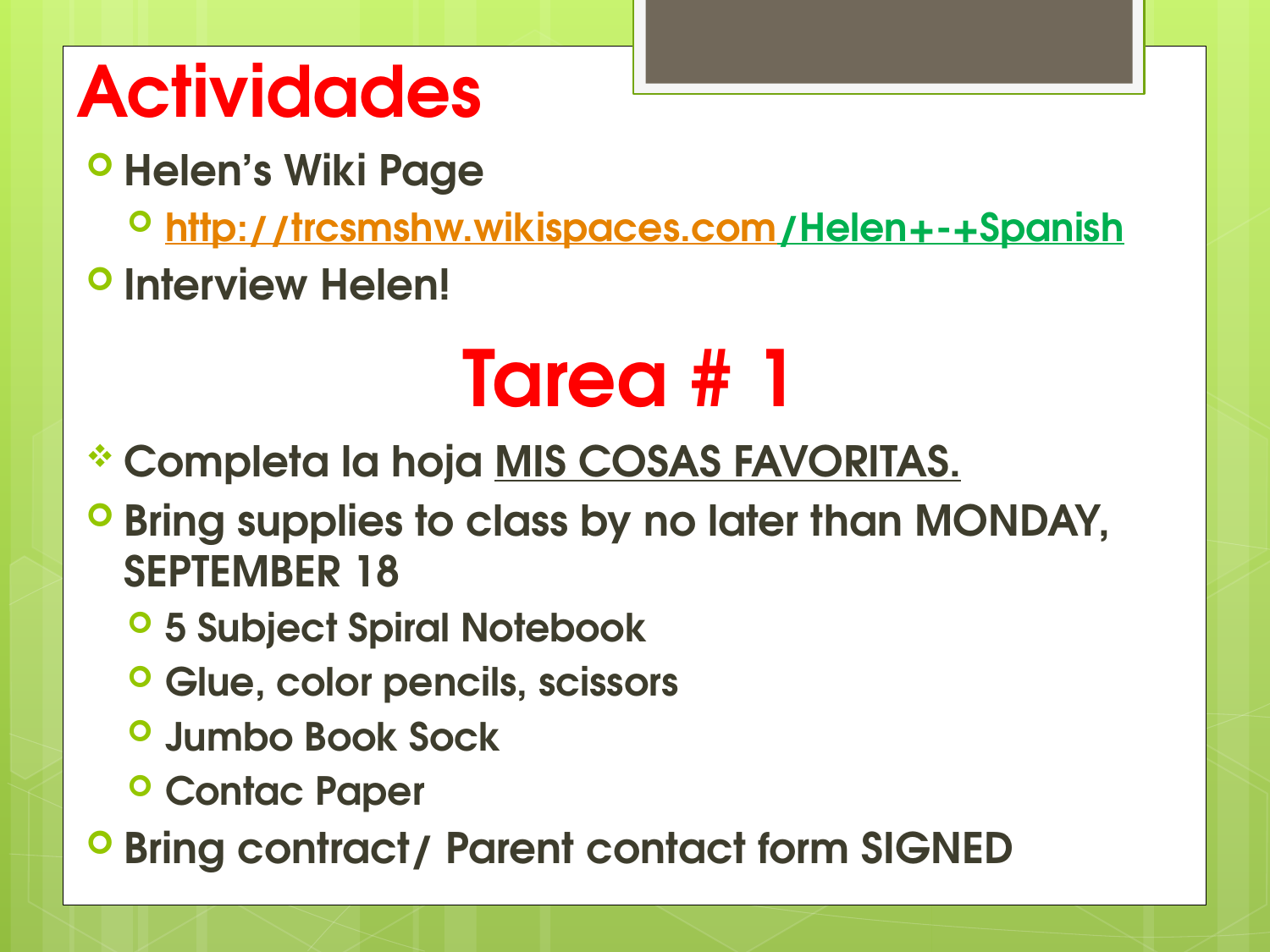

# Actividades
Helen’s Wiki Page
http://trcsmshw.wikispaces.com/Helen+-+Spanish
Interview Helen!

Completa la hoja MIS COSAS FAVORITAS.
Bring supplies to class by no later than MONDAY, SEPTEMBER 18
5 Subject Spiral Notebook
Glue, color pencils, scissors
Jumbo Book Sock
Contac Paper
Bring contract/ Parent contact form SIGNED
Tarea # 1